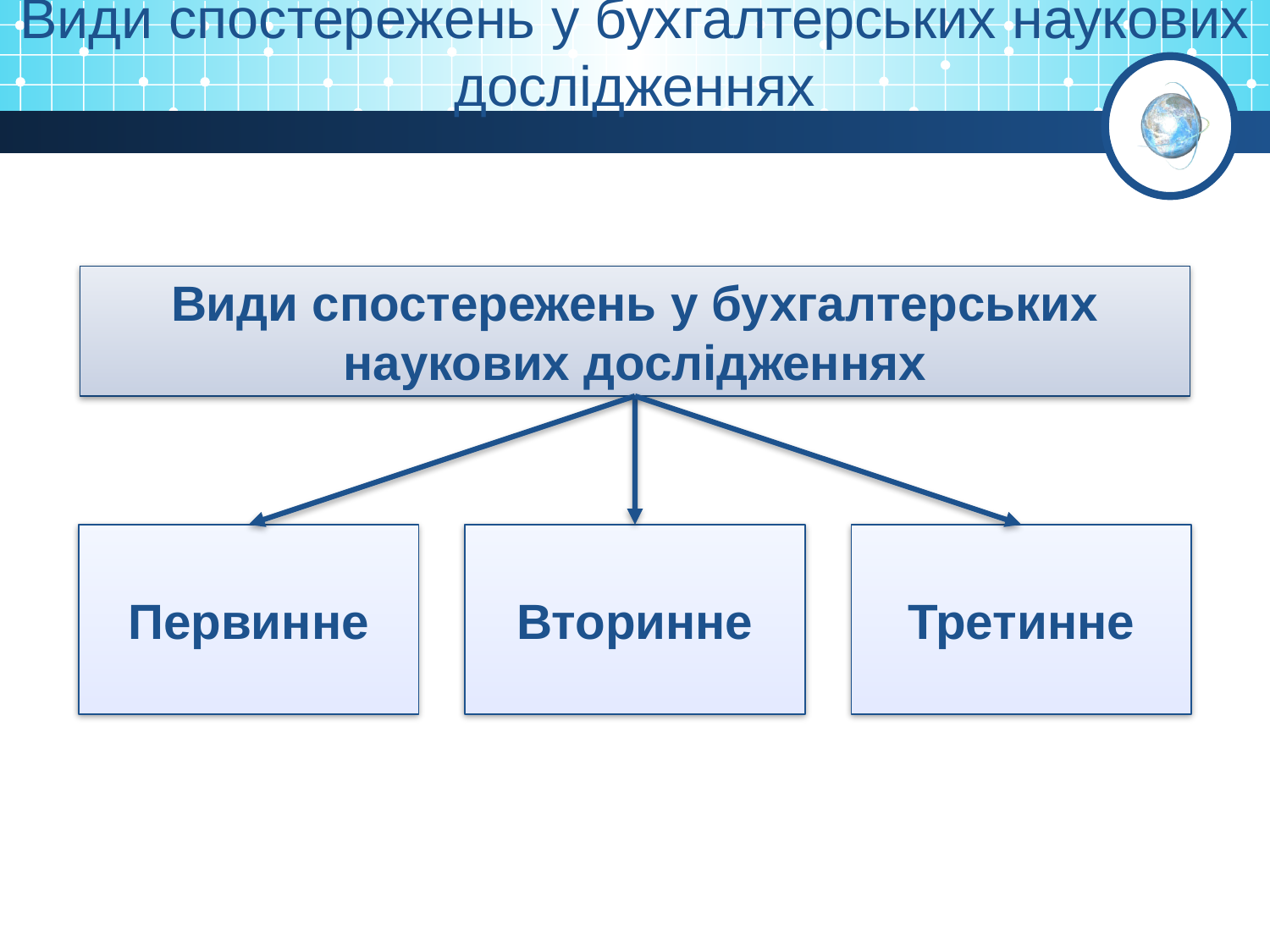

Види спостережень у бухгалтерських наукових дослідженнях
Види спостережень у бухгалтерських наукових дослідженнях
Первинне
Вторинне
Третинне